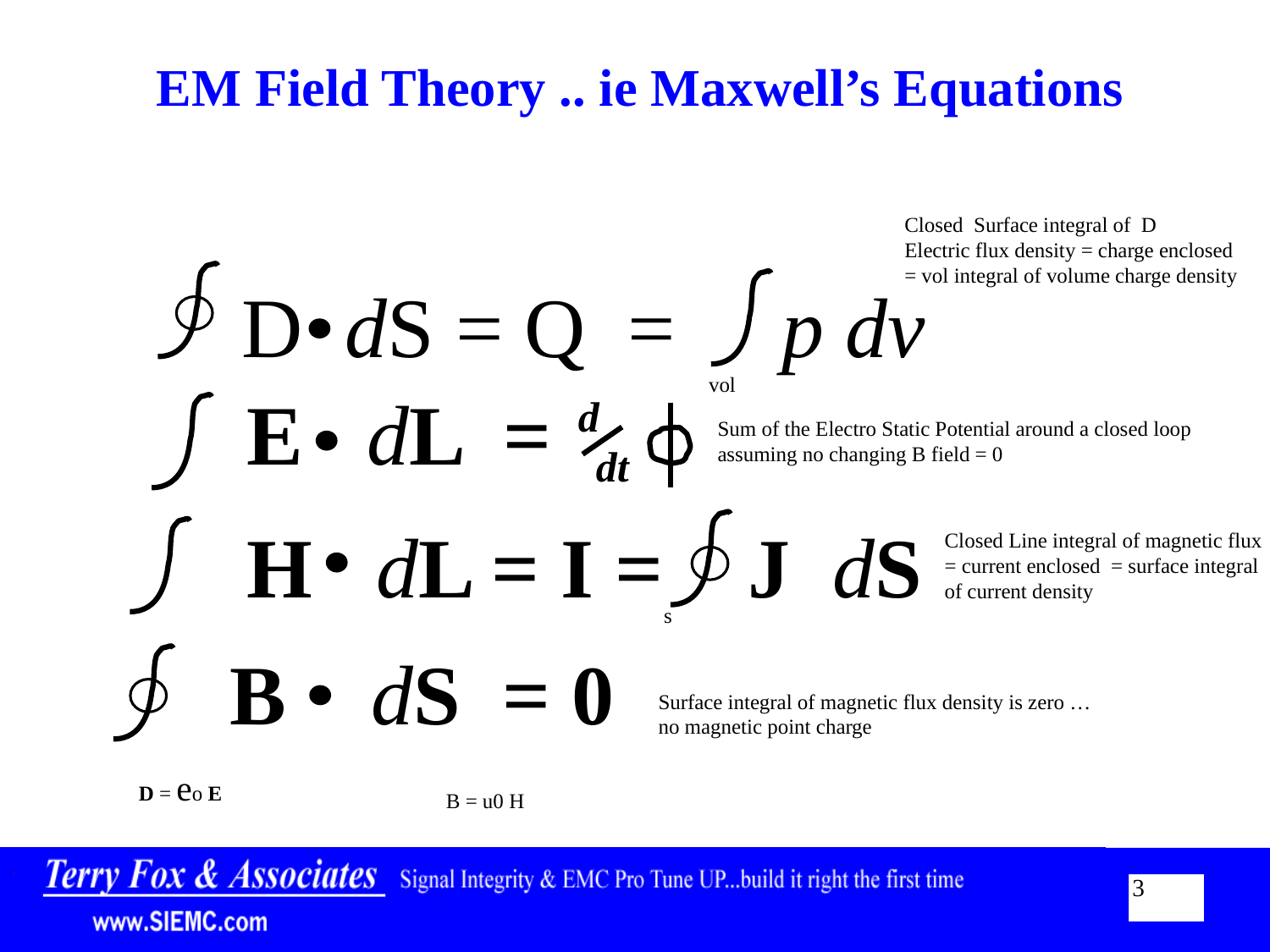

# EM Field Theory .. ie Maxwell’s Equations

Closed  Surface integral of  D
Electric flux density = charge enclosed
= vol integral of volume charge density

D  dS = Q  =     p dv

vol
E   dL  =
d

Sum of the Electro Static Potential around a closed loop
assuming no changing B field = 0

dt
H   dL = I =    J  dS

Closed Line integral of magnetic flux
= current enclosed  = surface integral
of current density

s
B    dS  = 0

Surface integral of magnetic flux density is zero …
no magnetic point charge

D = eo E
B = u0 H
3